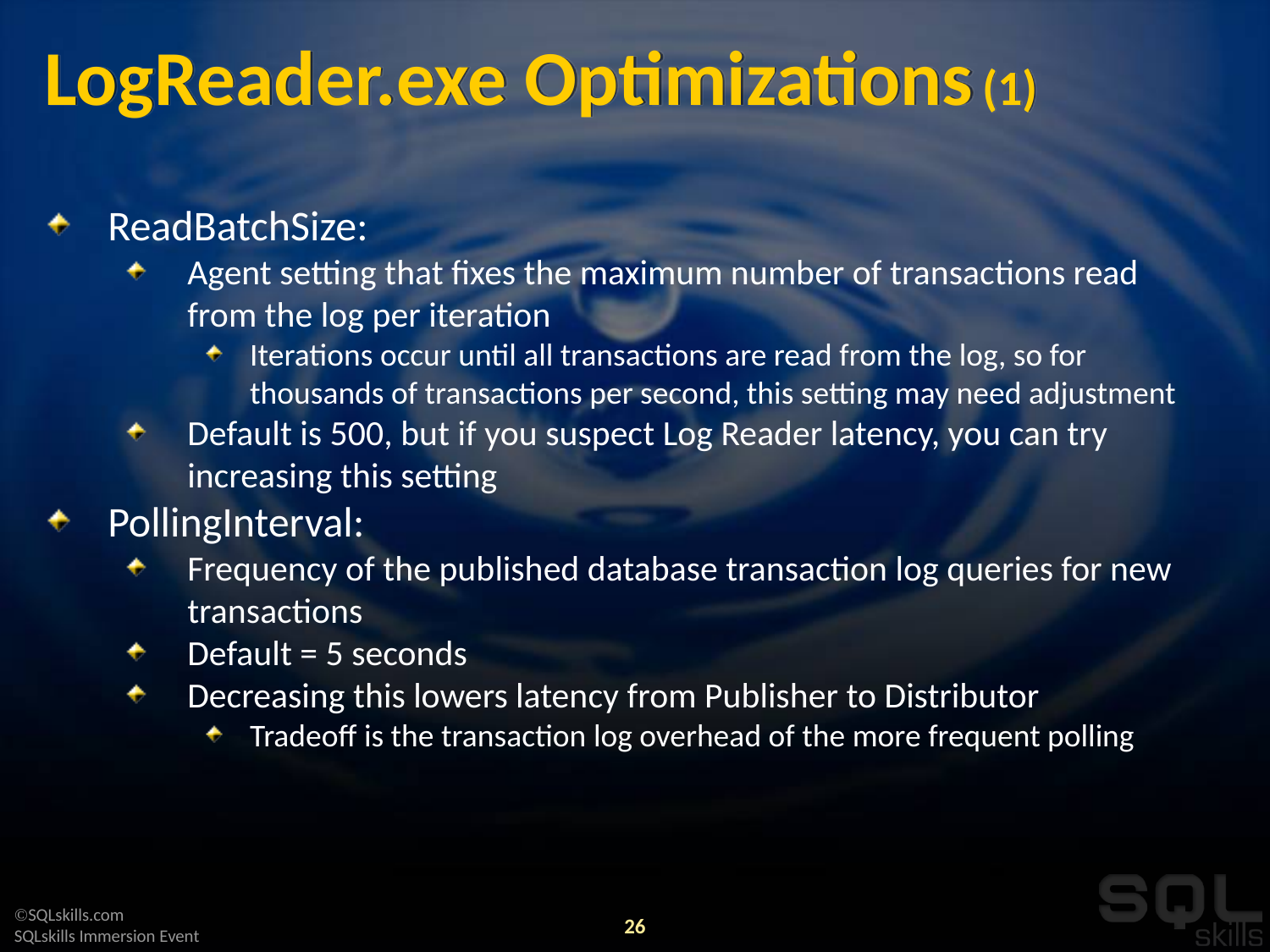

# LogReader.exe Optimizations (1)
ReadBatchSize:
Agent setting that fixes the maximum number of transactions read from the log per iteration
Iterations occur until all transactions are read from the log, so for thousands of transactions per second, this setting may need adjustment
Default is 500, but if you suspect Log Reader latency, you can try increasing this setting
PollingInterval:
Frequency of the published database transaction log queries for new transactions
Default = 5 seconds
Decreasing this lowers latency from Publisher to Distributor
Tradeoff is the transaction log overhead of the more frequent polling
26